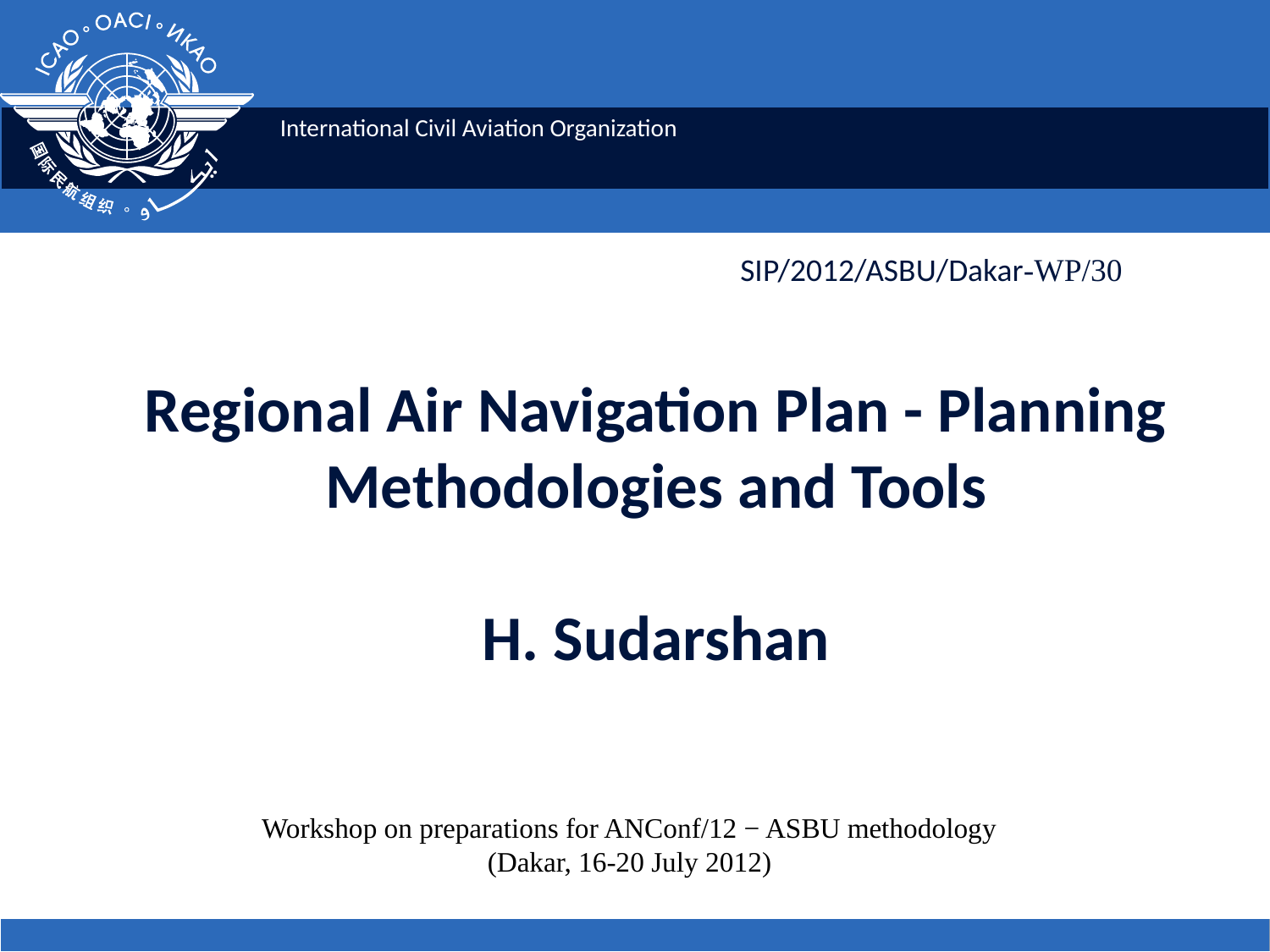

SIP/2012/ASBU/Dakar-WP/30
# Regional Air Navigation Plan - Planning Methodologies and Tools H. Sudarshan
Workshop on preparations for ANConf/12 − ASBU methodology
(Dakar, 16-20 July 2012)